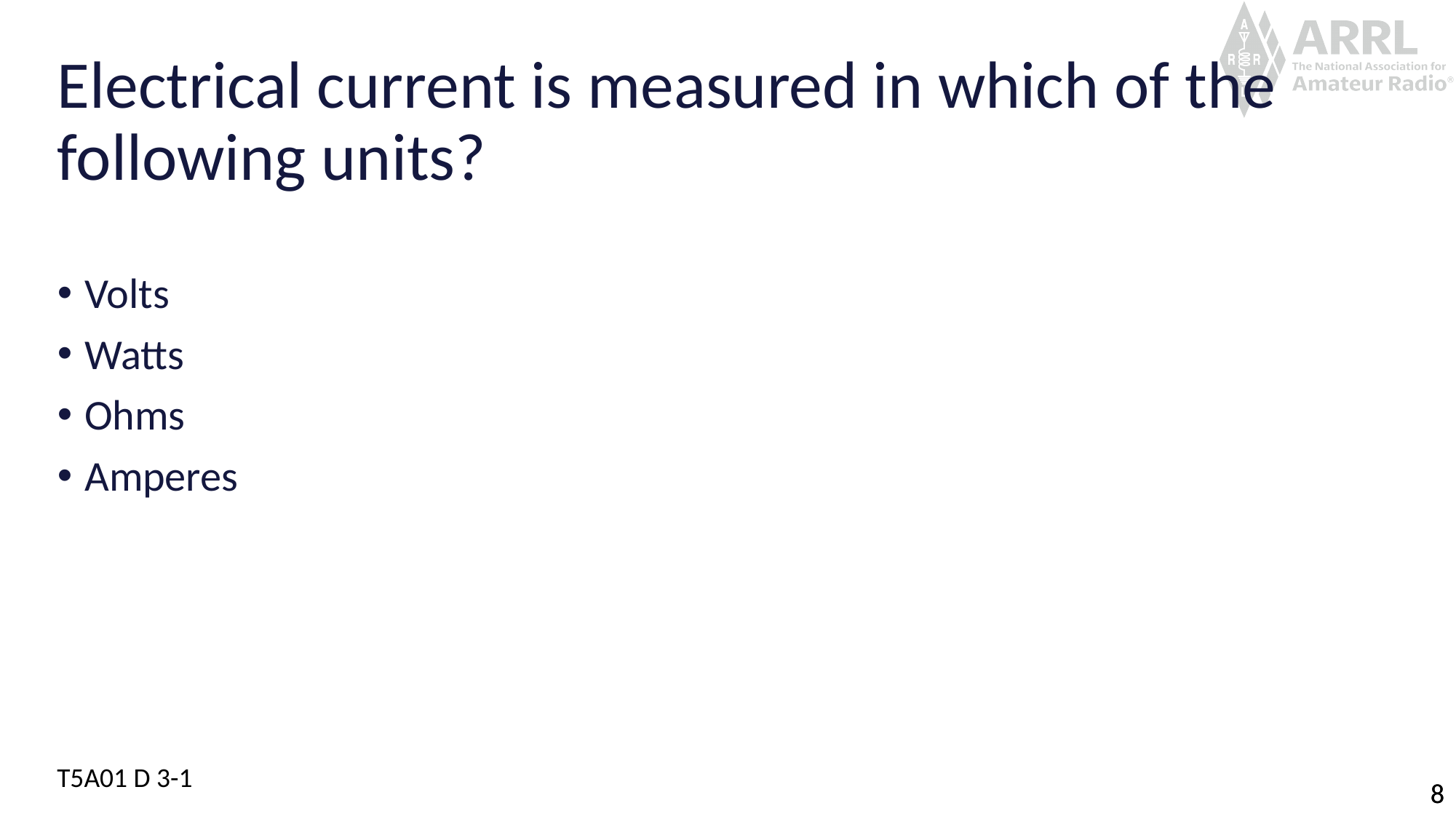

# Electrical current is measured in which of the following units?
Volts
Watts
Ohms
Amperes
T5A01 D 3-1